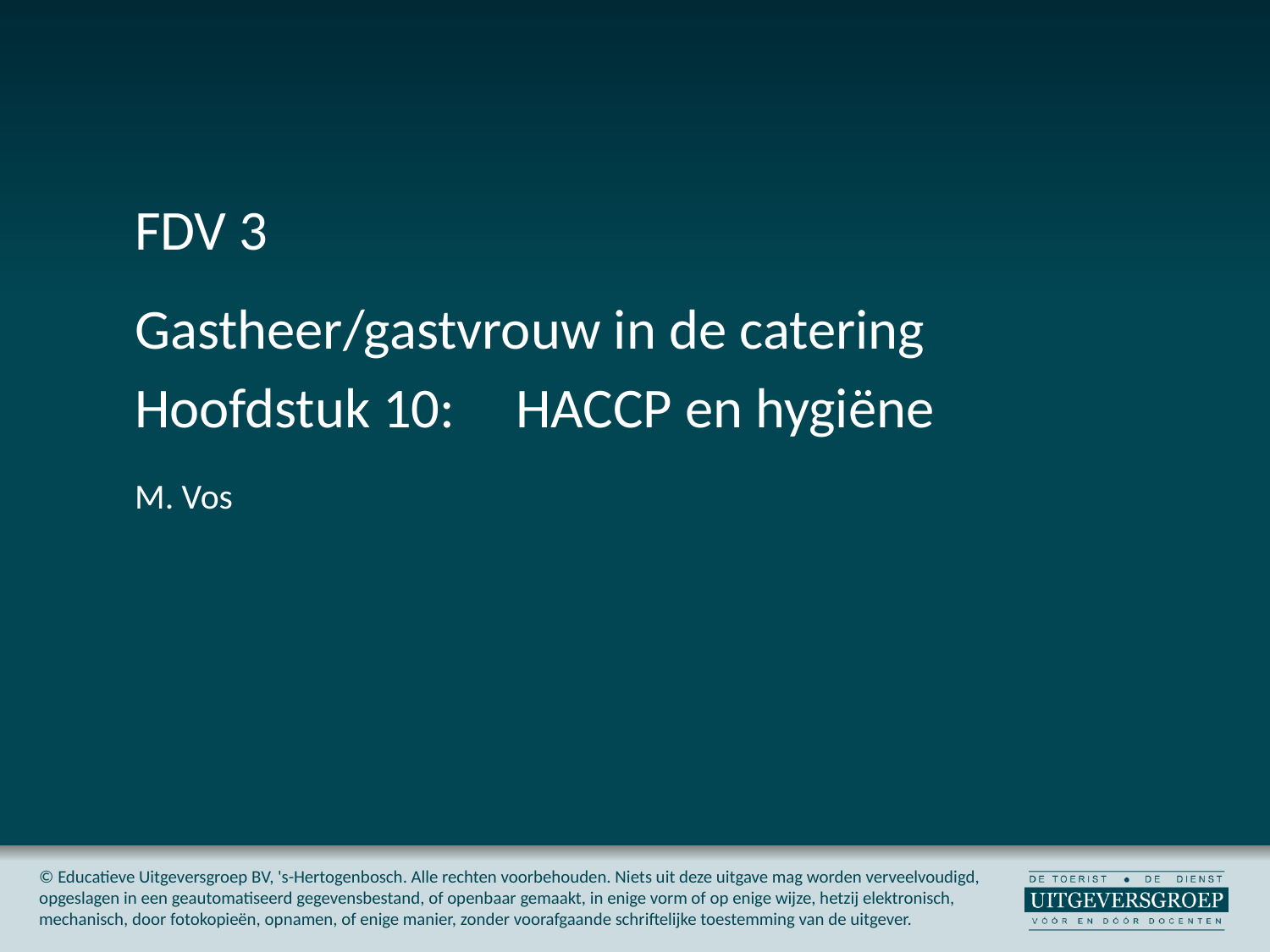

FDV 3
Gastheer/gastvrouw in de catering
Hoofdstuk 10: 	HACCP en hygiëne
M. Vos